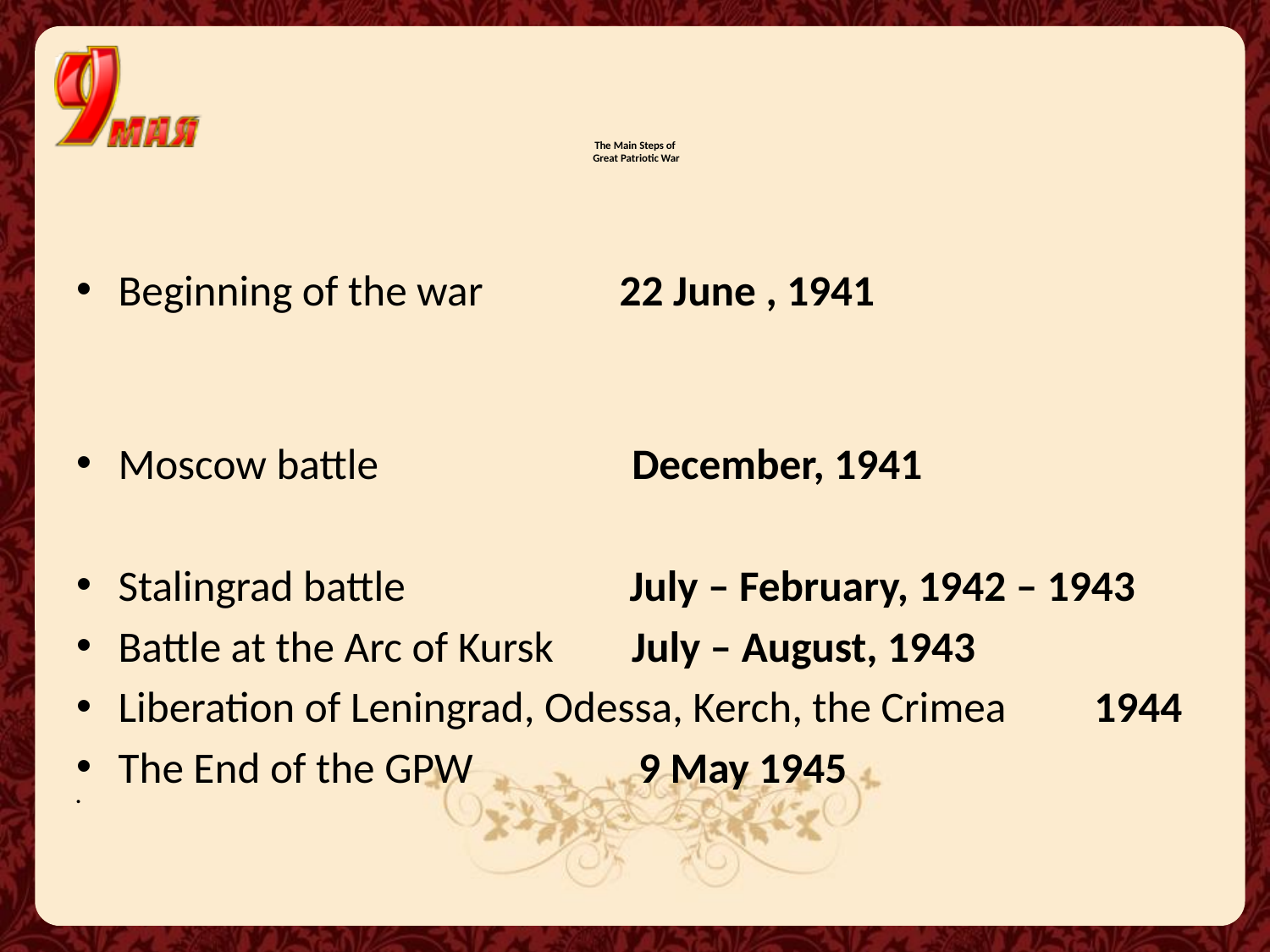

# The Main Steps of Great Patriotic War

Beginning of the war              22 June , 1941

Moscow battle                          December, 1941

Stalingrad battle                       July – February, 1942 – 1943
Battle at the Arc of Kursk        July – August, 1943
Liberation of Leningrad, Odessa, Kerch, the Crimea         1944
The End of the GPW                 9 May 1945